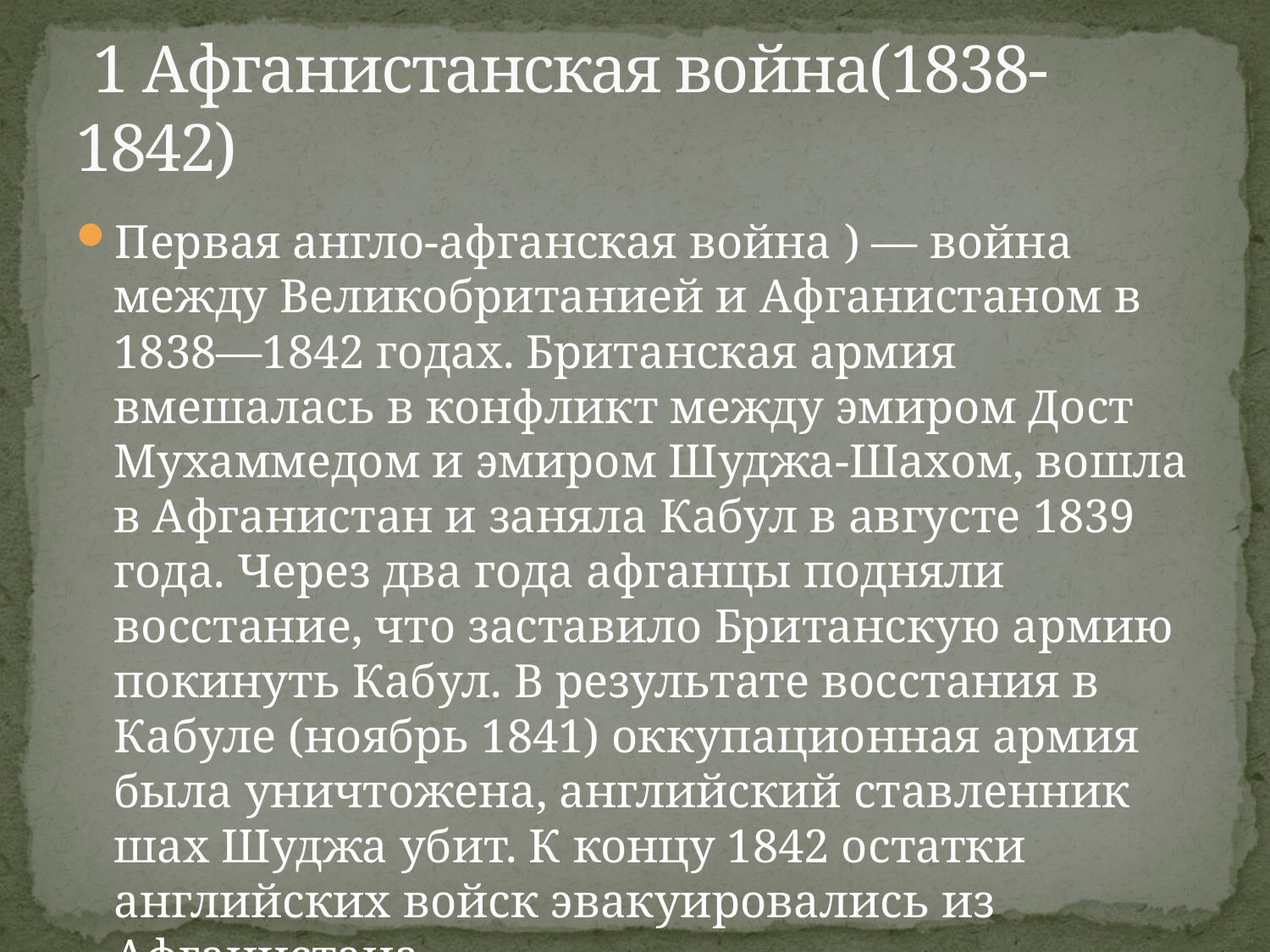

# 1 Афганистанская война(1838-1842)
Первая англо-афганская война ‎) — война между Великобританией и Афганистаном в 1838—1842 годах. Британская армия вмешалась в конфликт между эмиром Дост Мухаммедом и эмиром Шуджа-Шахом, вошла в Афганистан и заняла Кабул в августе 1839 года. Через два года афганцы подняли восстание, что заставило Британскую армию покинуть Кабул. В результате восстания в Кабуле (ноябрь 1841) оккупационная армия была уничтожена, английский ставленник шах Шуджа убит. К концу 1842 остатки английских войск эвакуировались из Афганистана.